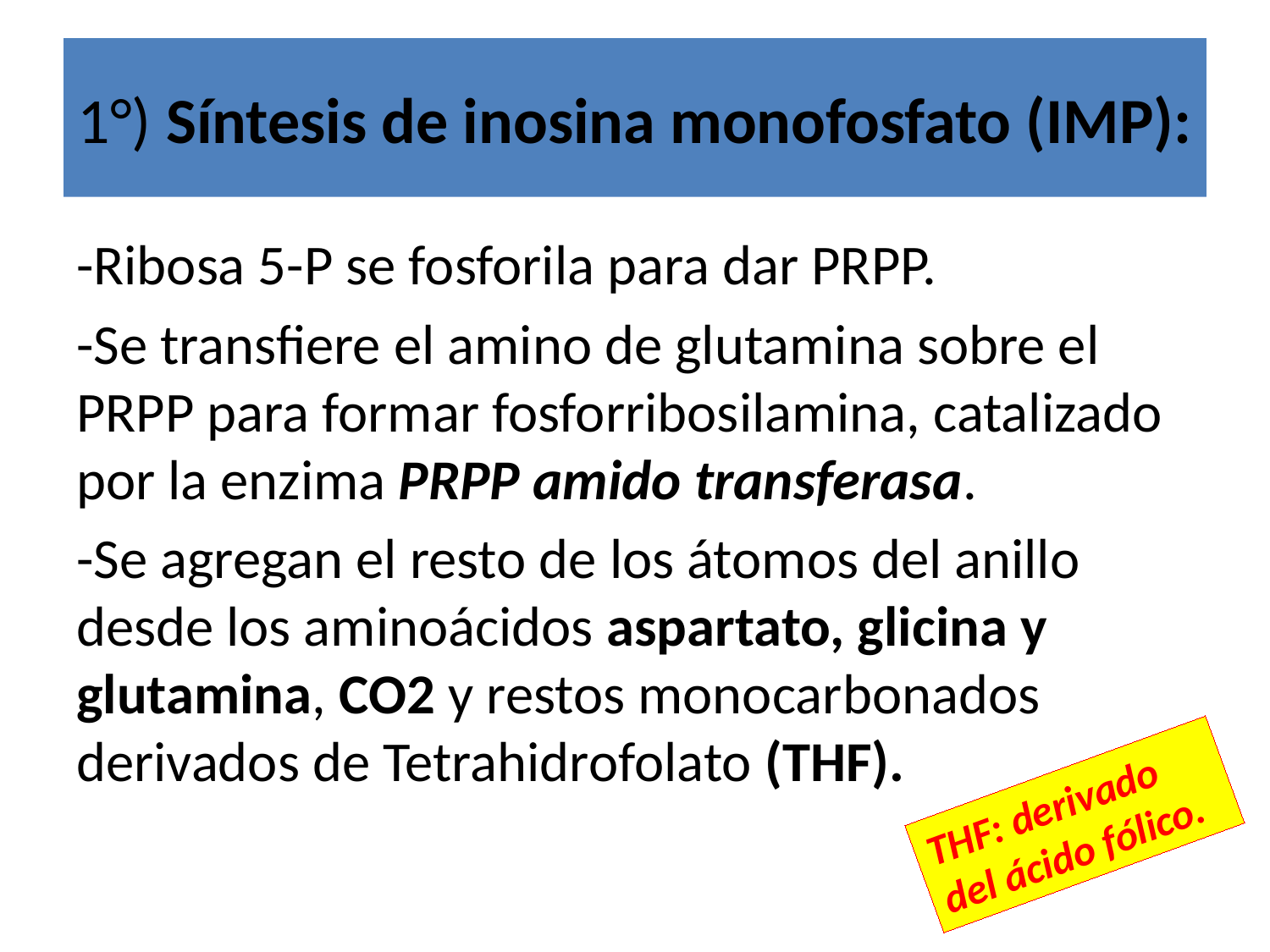

# 1°) Síntesis de inosina monofosfato (IMP):
-Ribosa 5-P se fosforila para dar PRPP.
-Se transfiere el amino de glutamina sobre el PRPP para formar fosforribosilamina, catalizado por la enzima PRPP amido transferasa.
-Se agregan el resto de los átomos del anillo desde los aminoácidos aspartato, glicina y glutamina, CO2 y restos monocarbonados derivados de Tetrahidrofolato (THF).

THF: derivado del ácido fólico.